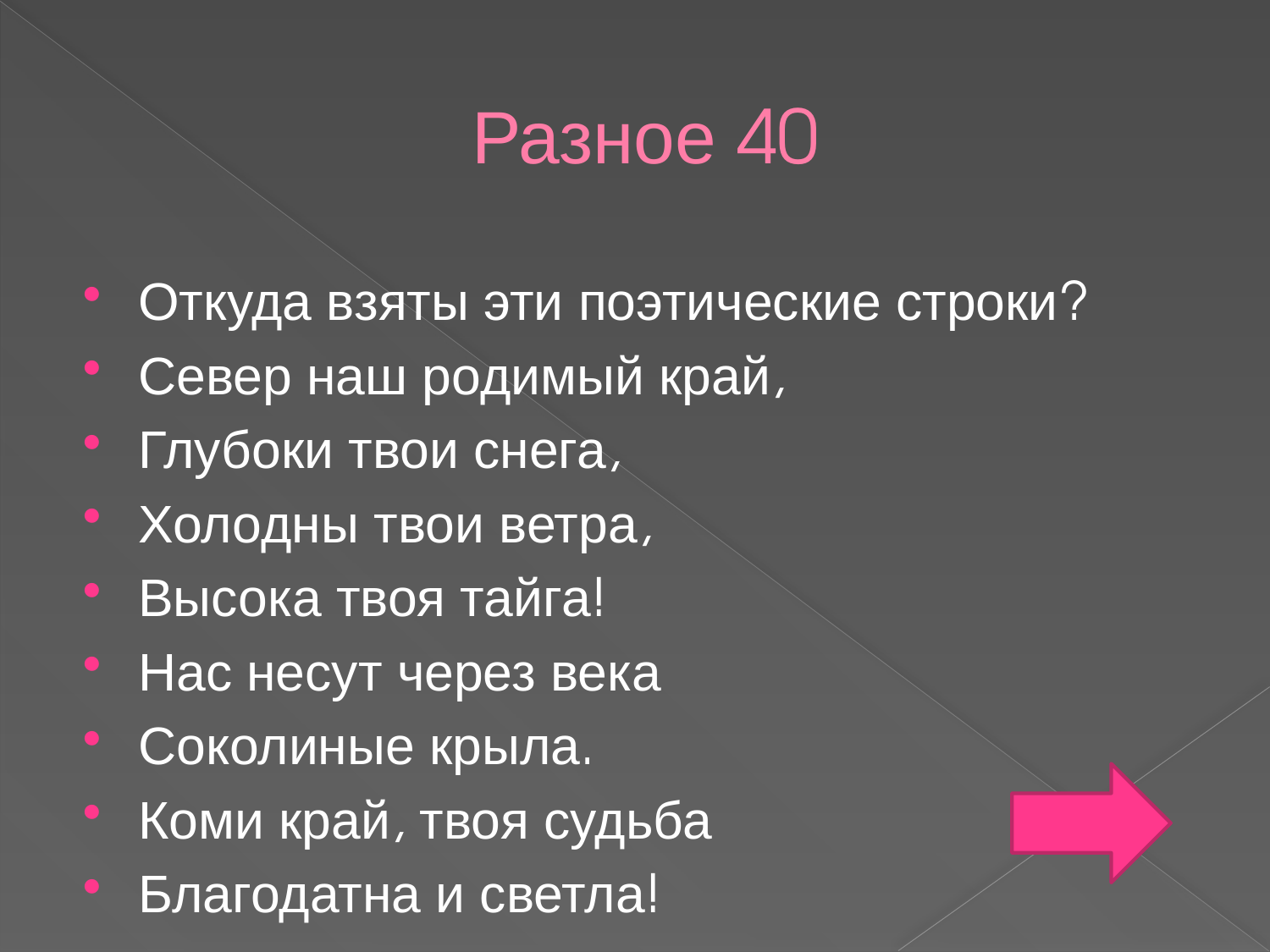

# Разное 40
Откуда взяты эти поэтические строки?
Север наш родимый край,
Глубоки твои снега,
Холодны твои ветра,
Высока твоя тайга!
Нас несут через века
Соколиные крыла.
Коми край, твоя судьба
Благодатна и светла!